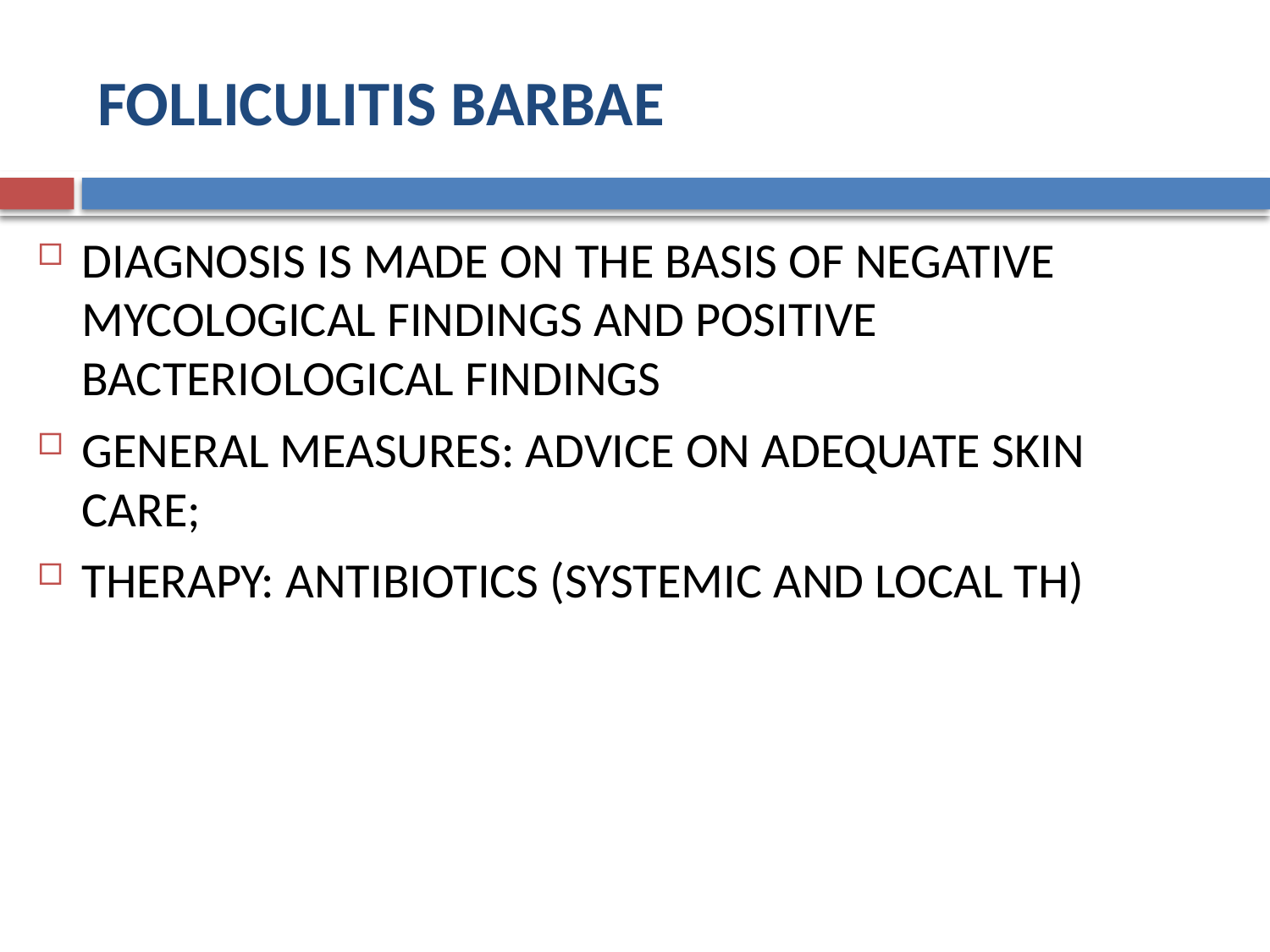

# FOLLICULITIS BARBAE
DIAGNOSIS IS MADE ON THE BASIS OF NEGATIVE MYCOLOGICAL FINDINGS AND POSITIVE BACTERIOLOGICAL FINDINGS
GENERAL MEASURES: ADVICE ON ADEQUATE SKIN CARE;
THERAPY: ANTIBIOTICS (SYSTEMIC AND LOCAL TH)